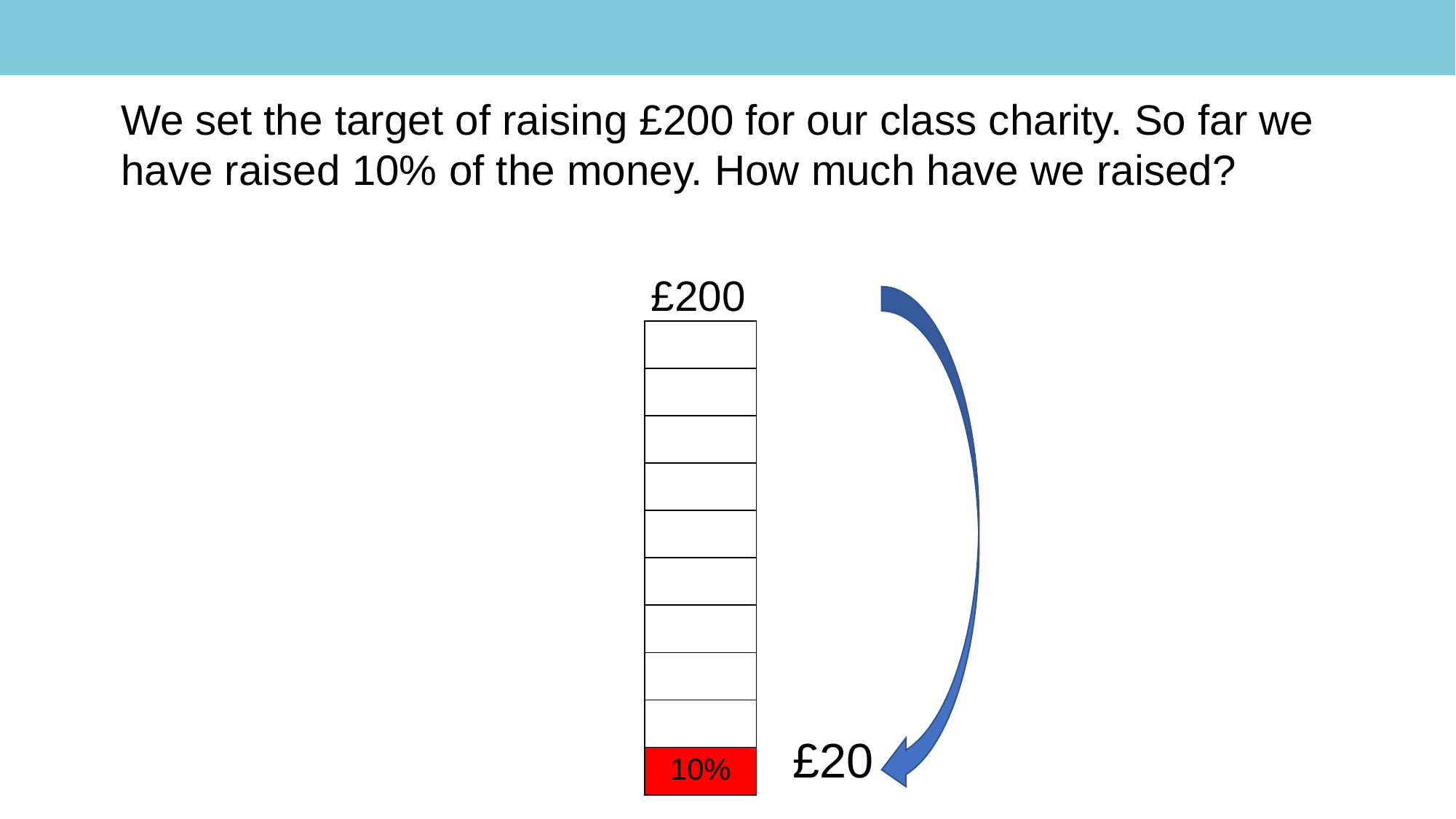

We set the target of raising £200 for our class charity. So far we have raised 10% of the money. How much have we raised?
£200

|  |
| --- |
|  |
|  |
|  |
|  |
|  |
|  |
|  |
|  |
| 10% |
£20